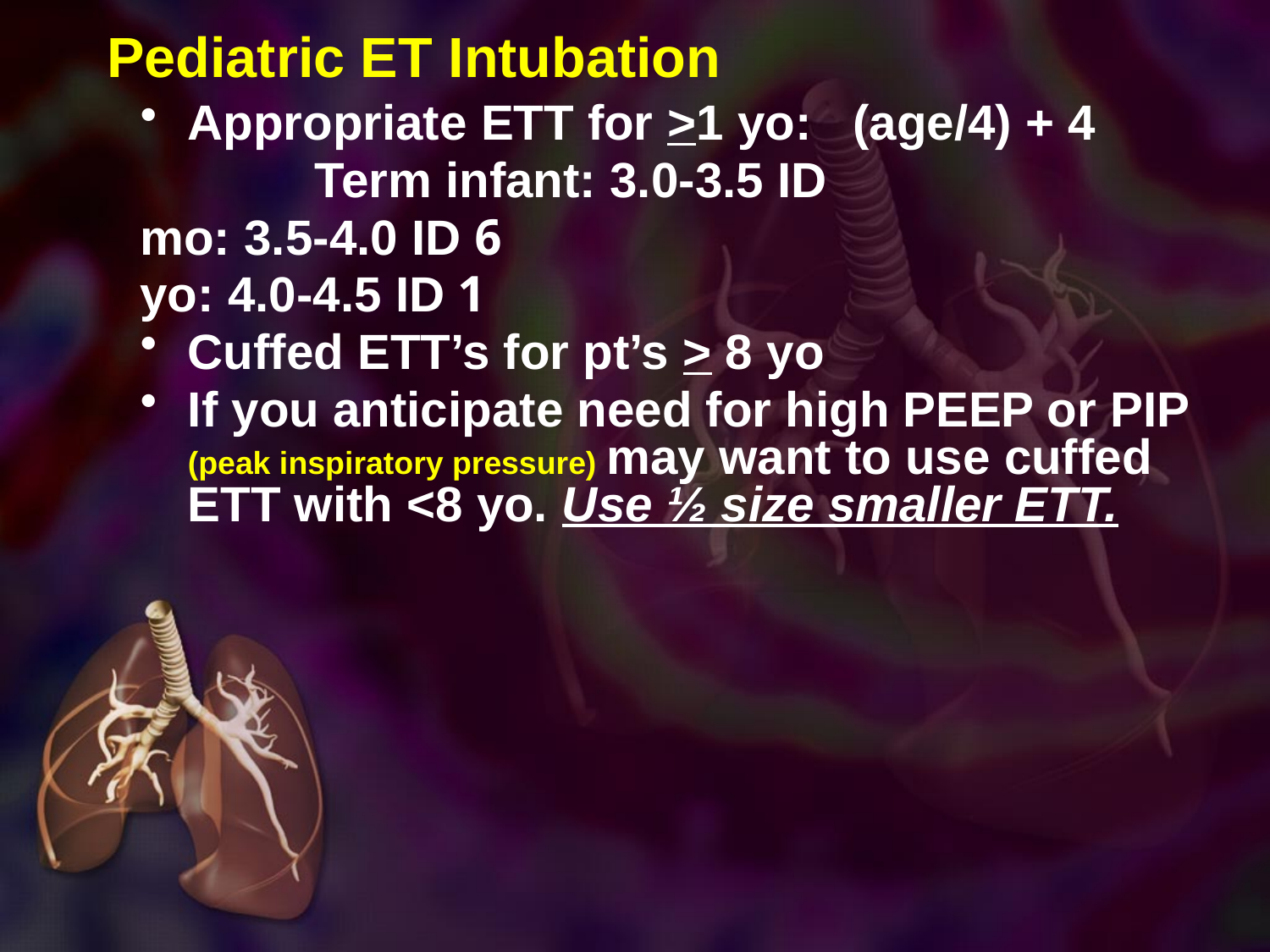

# Pediatric ET Intubation
Appropriate ETT for >1 yo:   (age/4) + 4
		Term infant: 3.0-3.5 ID
		6 mo: 3.5-4.0 ID
		1 yo: 4.0-4.5 ID
Cuffed ETT’s for pt’s > 8 yo
If you anticipate need for high PEEP or PIP (peak inspiratory pressure) may want to use cuffed ETT with <8 yo. Use ½ size smaller ETT.